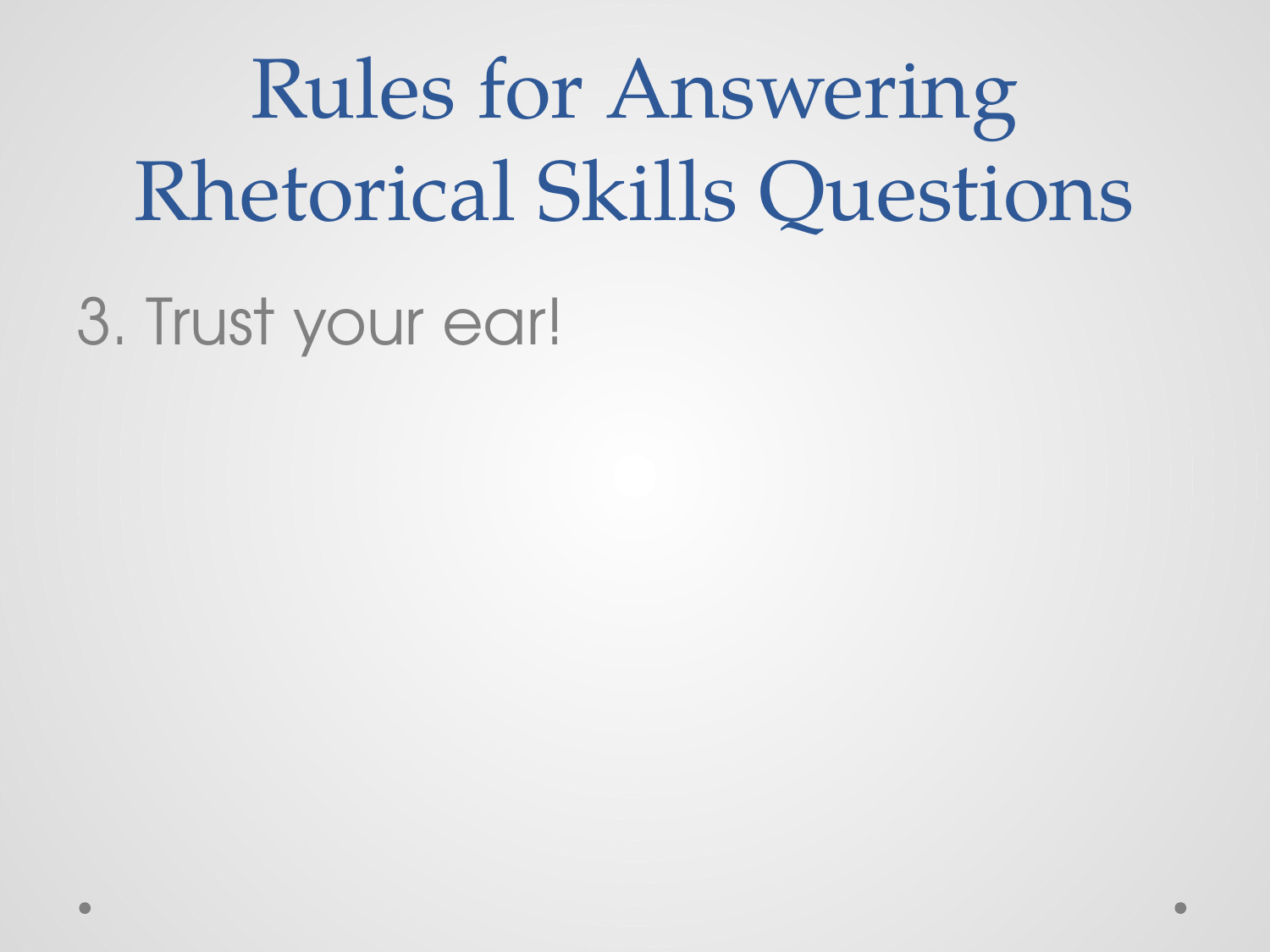

# Rules for Answering Rhetorical Skills Questions
3. Trust your ear!